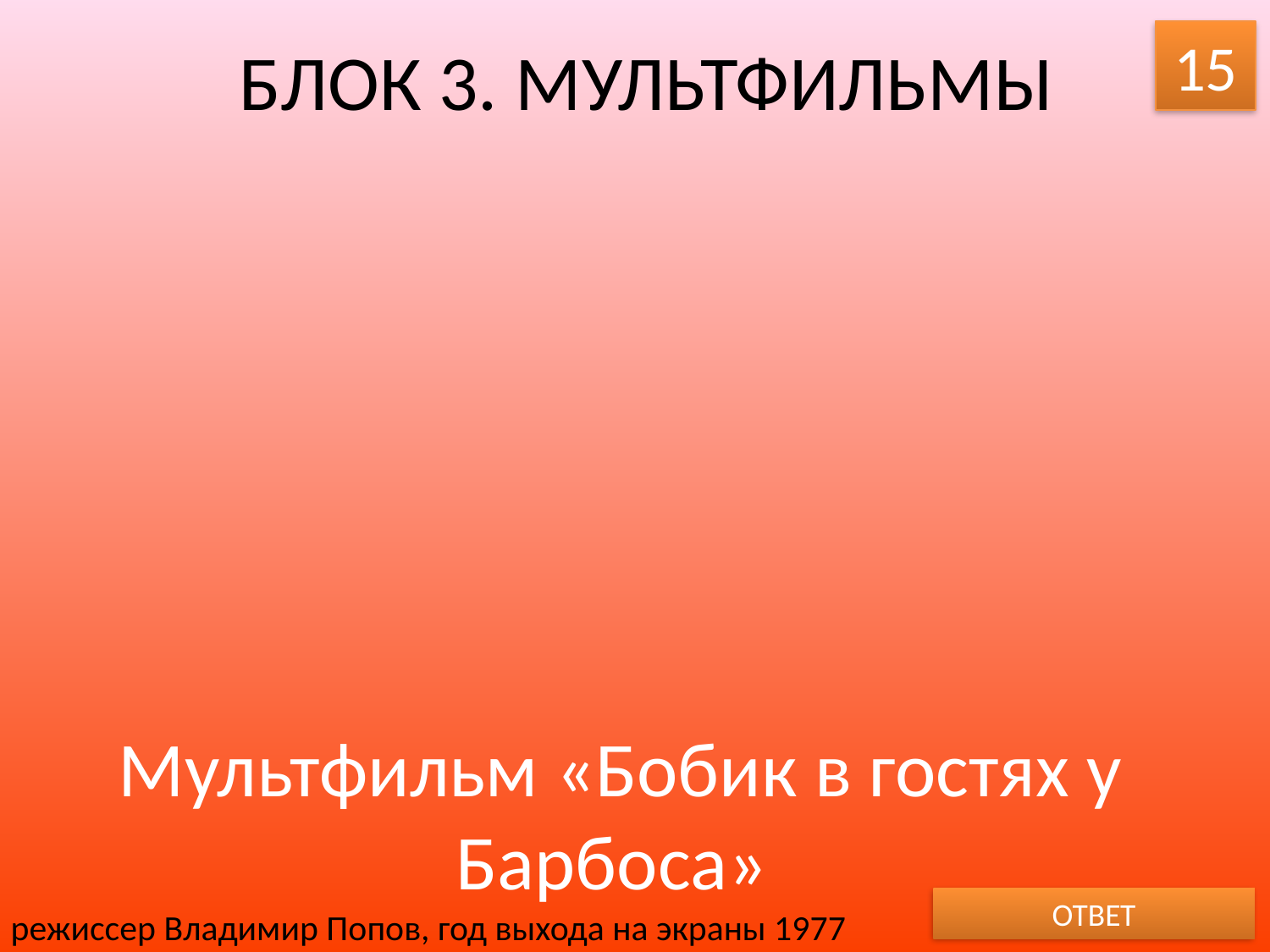

# БЛОК 3. МУЛЬТФИЛЬМЫ
15
Мультфильм «Бобик в гостях у Барбоса»
режиссер Владимир Попов, год выхода на экраны 1977
ОТВЕТ